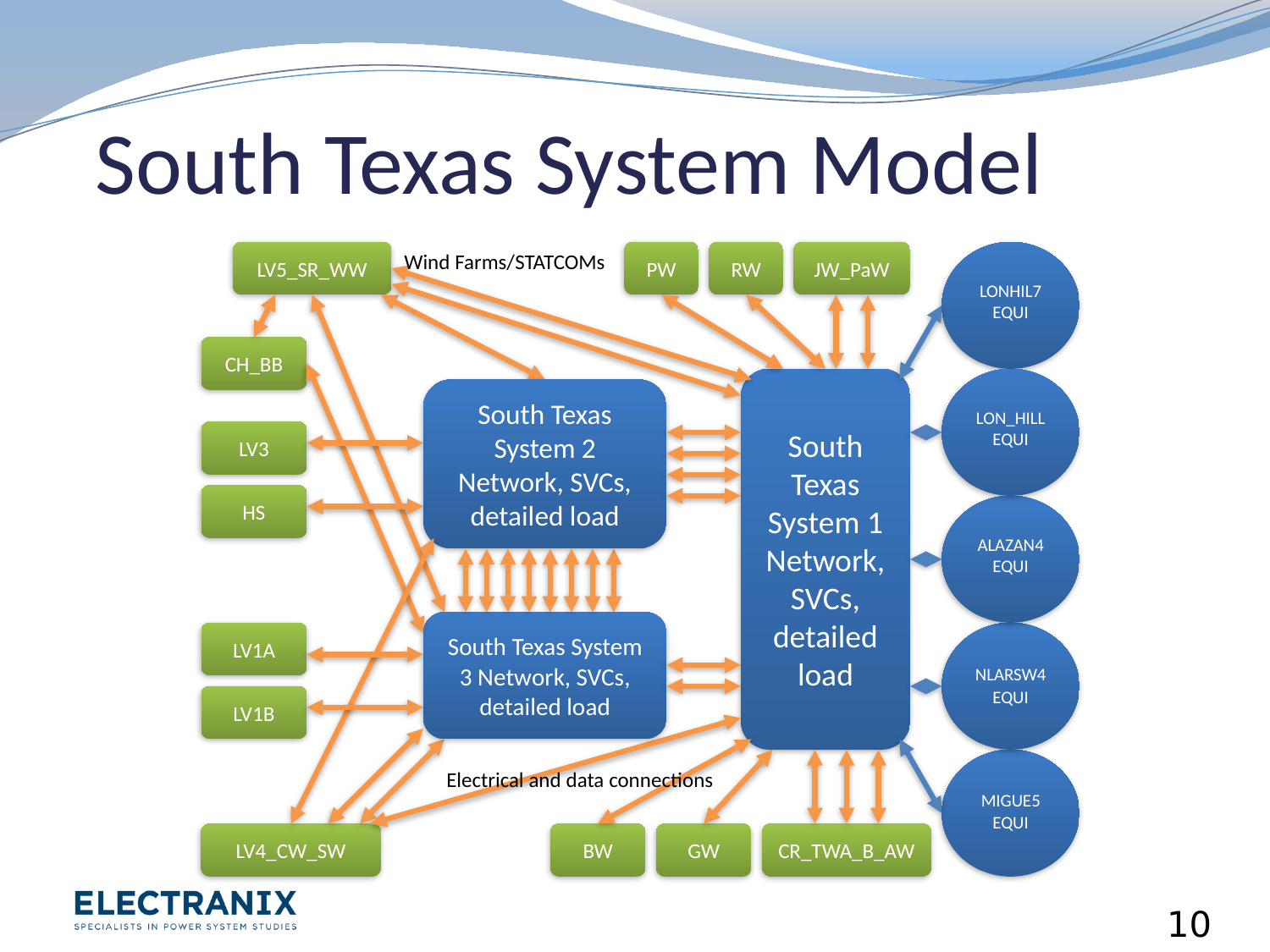

# South Texas System Model
LV5_SR_WW
Wind Farms/STATCOMs
PW
RW
JW_PaW

LONHIL7 EQUI

CH_BB
South Texas System 1 Network, SVCs, detailed load
LV3
HS

NLARSW4 EQUI

LV1B

MIGUE5 EQUI

Electrical and data connections
LV4_CW_SW
BW
GW
CR_TWA_B_AW

LON_HILLEQUI

South Texas System 2 Network, SVCs, detailed load

ALAZAN4 EQUI

South Texas System 3 Network, SVCs, detailed load
LV1A
10